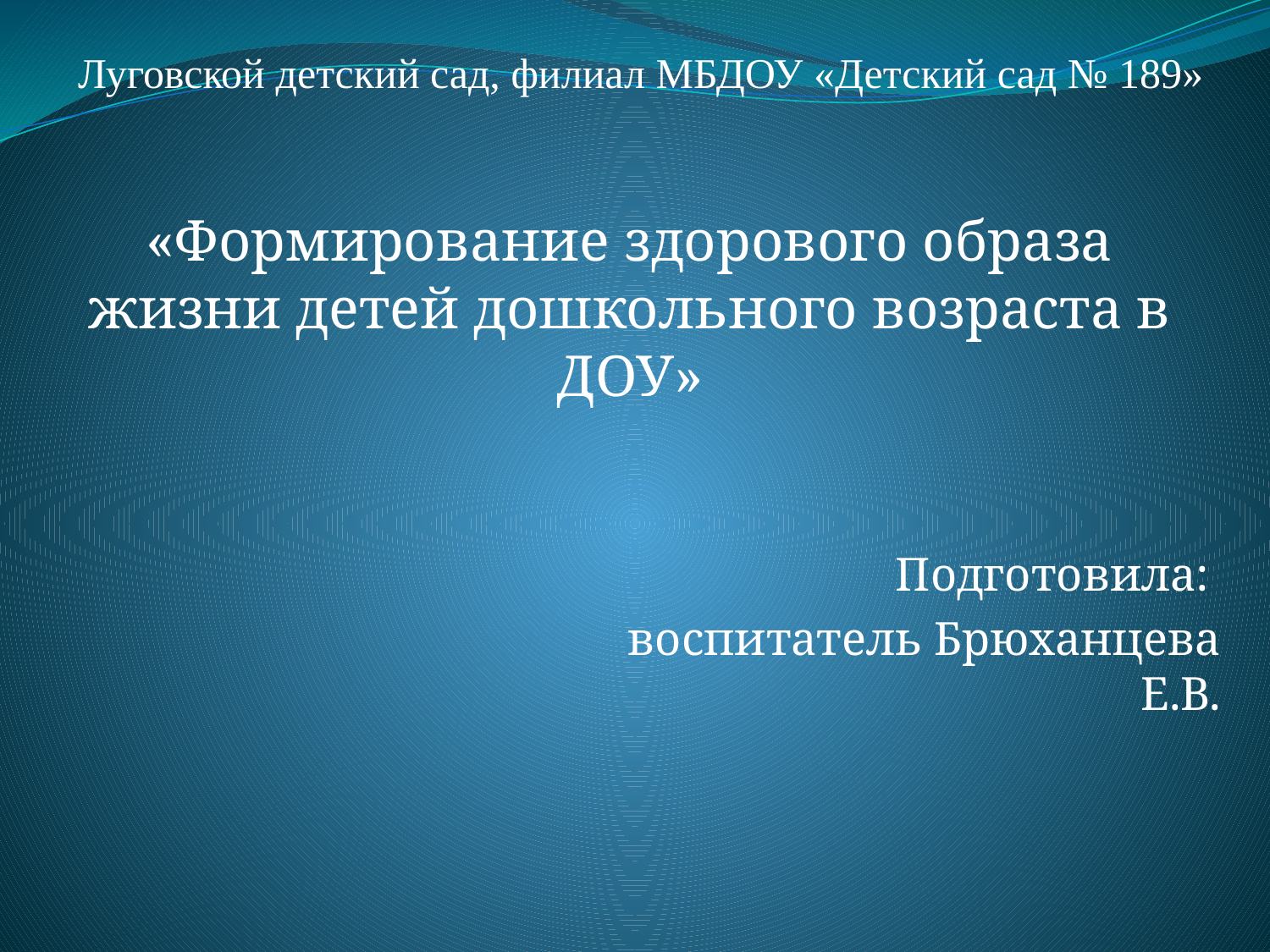

Луговской детский сад, филиал МБДОУ «Детский сад № 189»
«Формирование здорового образа жизни детей дошкольного возраста в ДОУ»

Подготовила:
воспитатель Брюханцева Е.В.